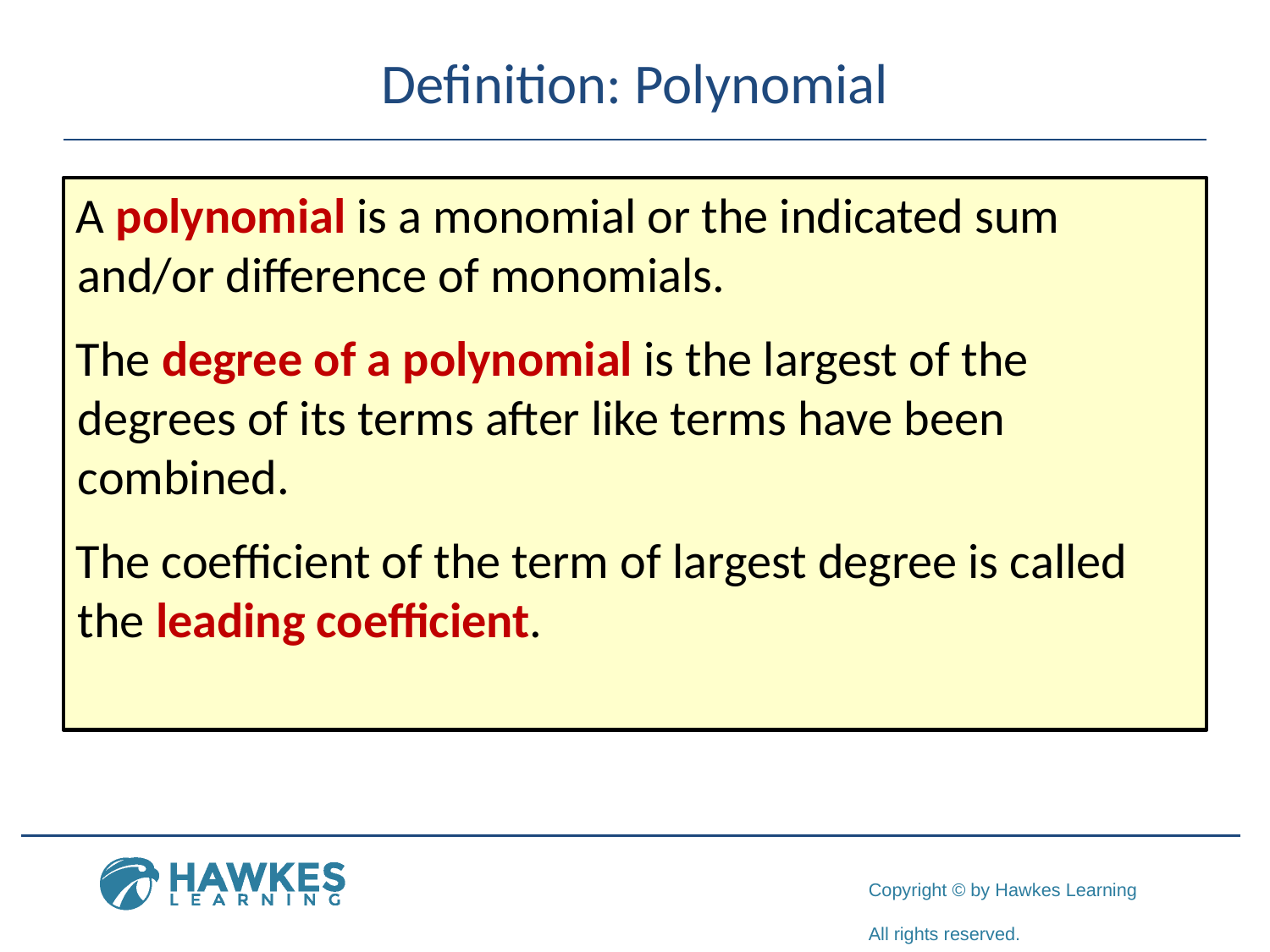

# Definition: Polynomial
A polynomial is a monomial or the indicated sum and/or difference of monomials.
The degree of a polynomial is the largest of the degrees of its terms after like terms have been combined.
The coefficient of the term of largest degree is called the leading coefficient.